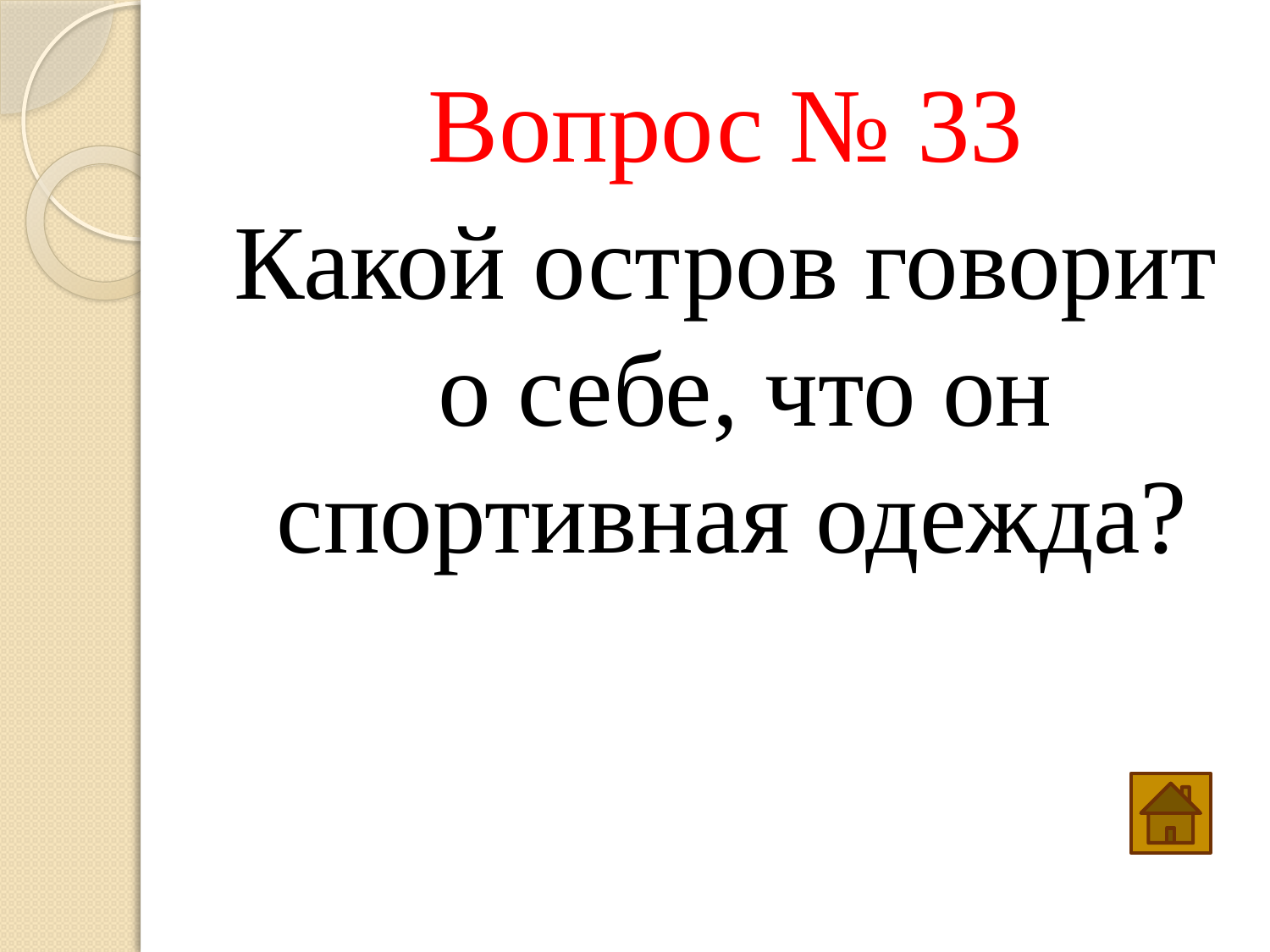

Вопрос № 33
Какой остров говорит о себе, что он спортивная одежда?